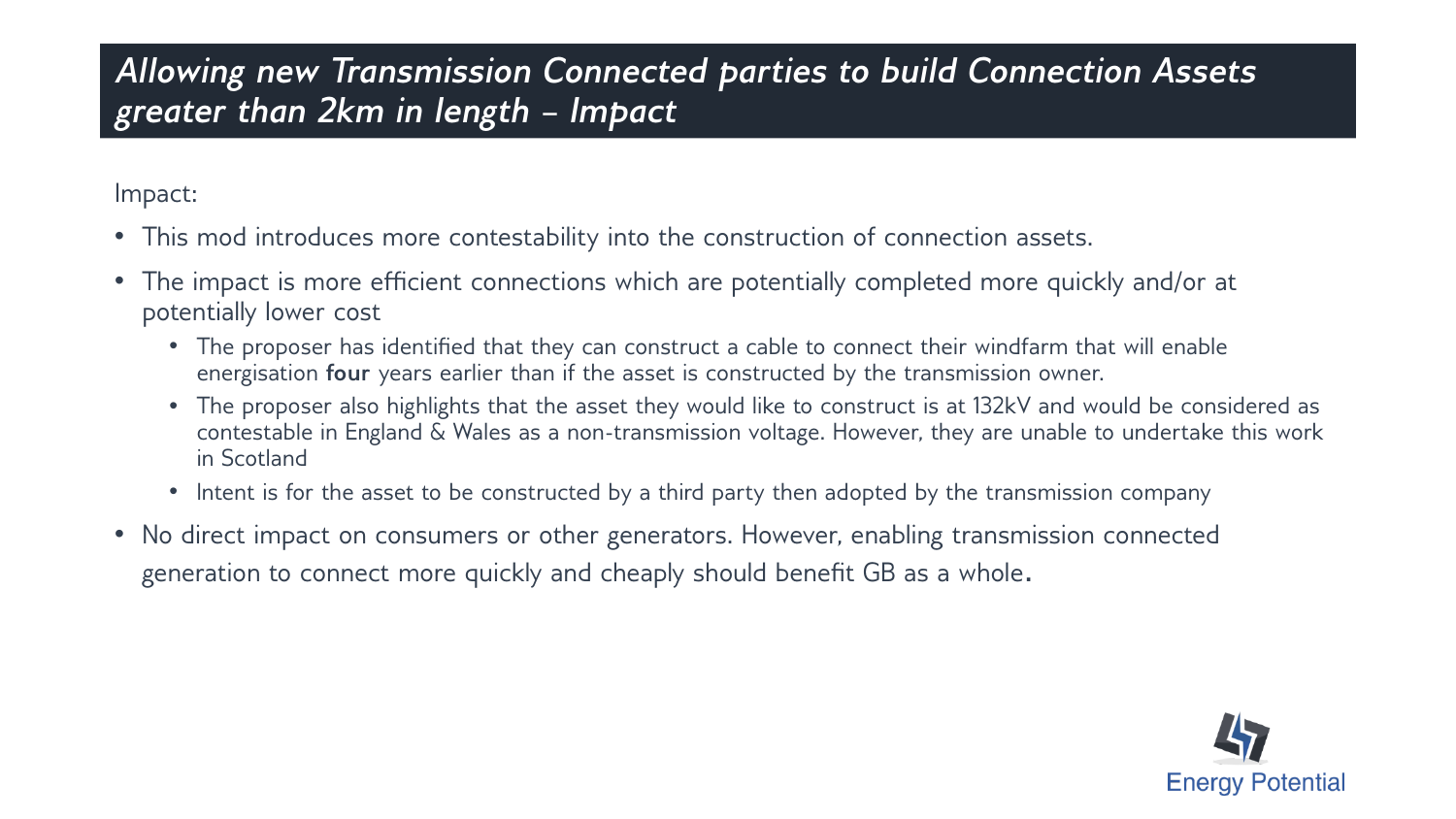

# Allowing new Transmission Connected parties to build Connection Assets greater than 2km in length – Impact
Impact:
This mod introduces more contestability into the construction of connection assets.
The impact is more efficient connections which are potentially completed more quickly and/or at potentially lower cost
The proposer has identified that they can construct a cable to connect their windfarm that will enable energisation four years earlier than if the asset is constructed by the transmission owner.
The proposer also highlights that the asset they would like to construct is at 132kV and would be considered as contestable in England & Wales as a non-transmission voltage. However, they are unable to undertake this work in Scotland
Intent is for the asset to be constructed by a third party then adopted by the transmission company
No direct impact on consumers or other generators. However, enabling transmission connected generation to connect more quickly and cheaply should benefit GB as a whole.